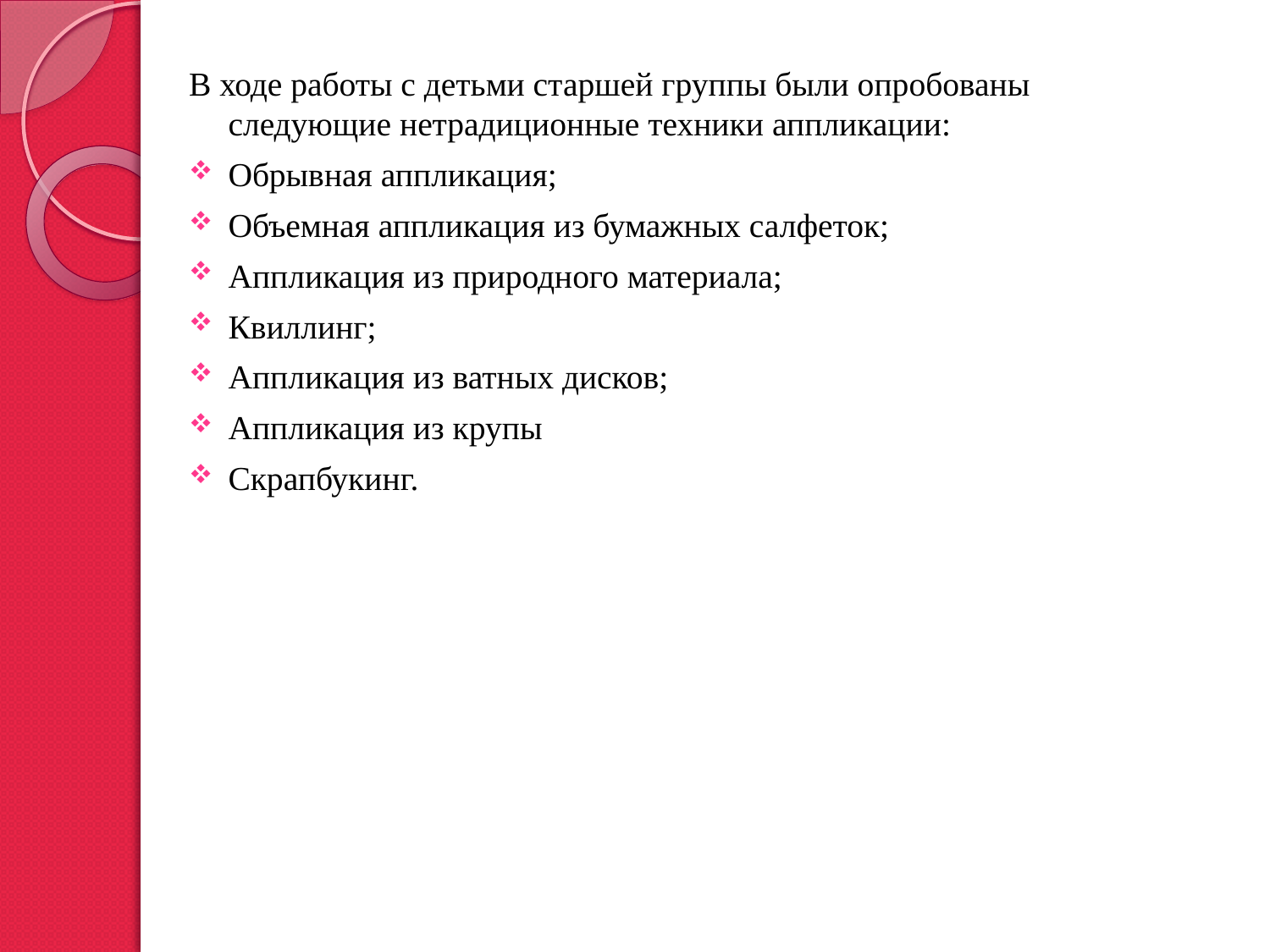

В ходе работы с детьми старшей группы были опробованы следующие нетрадиционные техники аппликации:
Обрывная аппликация;
Объемная аппликация из бумажных салфеток;
Аппликация из природного материала;
Квиллинг;
Аппликация из ватных дисков;
Аппликация из крупы
Скрапбукинг.